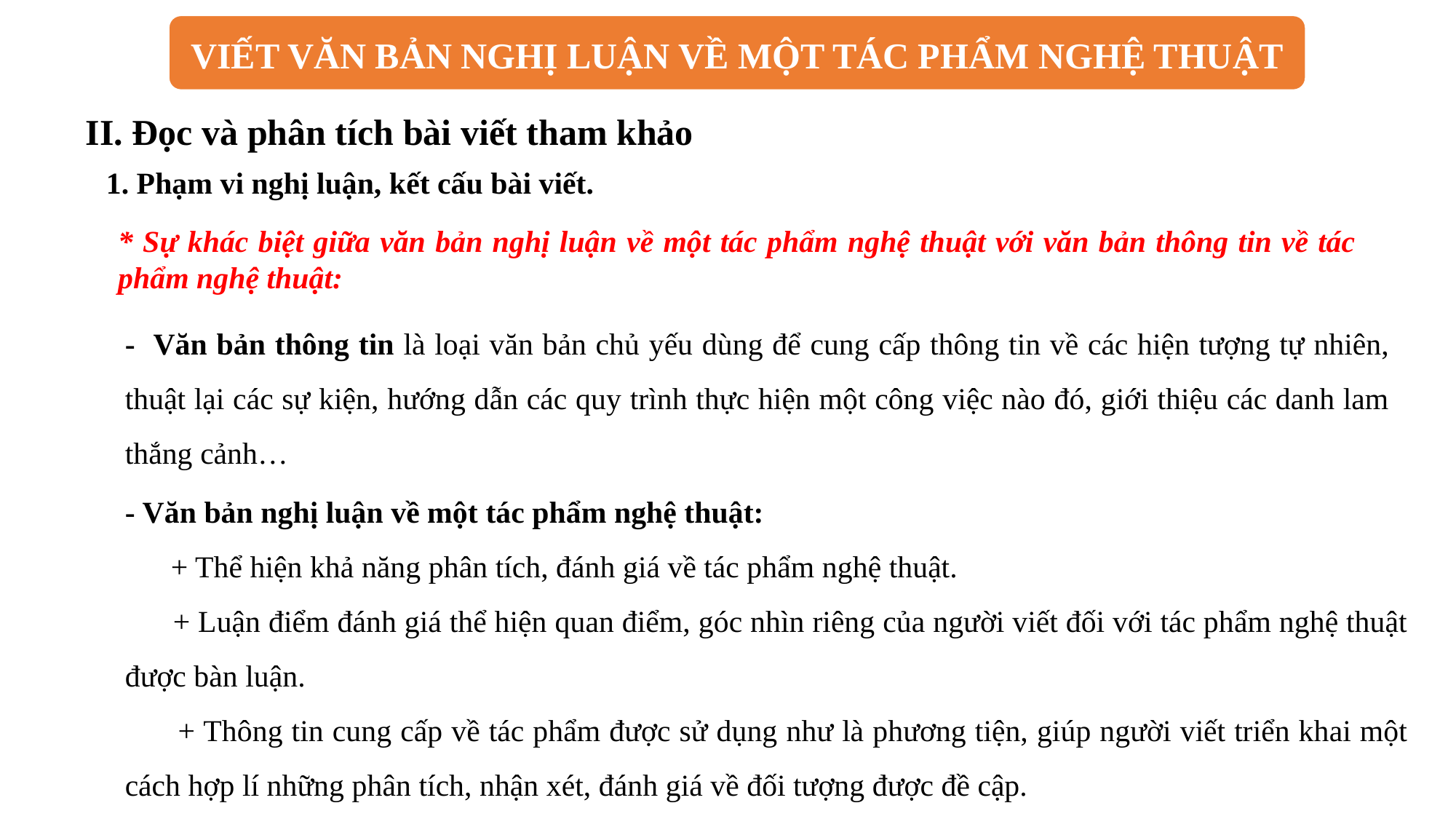

VIẾT VĂN BẢN NGHỊ LUẬN VỀ MỘT TÁC PHẨM NGHỆ THUẬT
II. Đọc và phân tích bài viết tham khảo
1. Phạm vi nghị luận, kết cấu bài viết.
* Sự khác biệt giữa văn bản nghị luận về một tác phẩm nghệ thuật với văn bản thông tin về tác phẩm nghệ thuật:
-  Văn bản thông tin là loại văn bản chủ yếu dùng để cung cấp thông tin về các hiện tượng tự nhiên, thuật lại các sự kiện, hướng dẫn các quy trình thực hiện một công việc nào đó, giới thiệu các danh lam thắng cảnh…
- Văn bản nghị luận về một tác phẩm nghệ thuật:
      + Thể hiện khả năng phân tích, đánh giá về tác phẩm nghệ thuật.
      + Luận điểm đánh giá thể hiện quan điểm, góc nhìn riêng của người viết đối với tác phẩm nghệ thuật được bàn luận.
      + Thông tin cung cấp về tác phẩm được sử dụng như là phương tiện, giúp người viết triển khai một cách hợp lí những phân tích, nhận xét, đánh giá về đối tượng được đề cập.